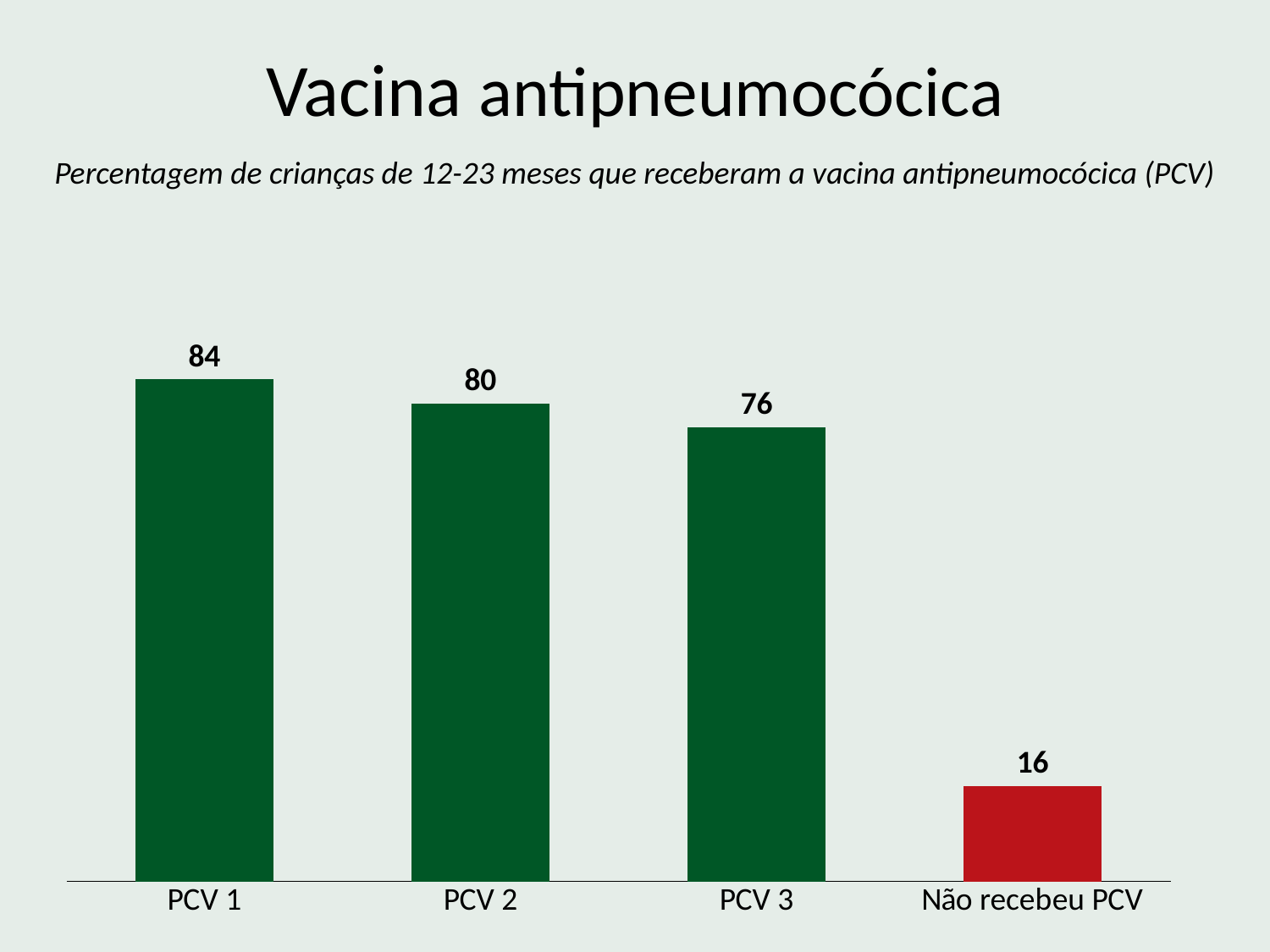

Vacina antipneumocócica
Percentagem de crianças de 12-23 meses que receberam a vacina antipneumocócica (PCV)

### Chart

| Category | Column1 |
|---|---|
| PCV 1 | 84.0 |
| PCV 2 | 80.0 |
| PCV 3 | 76.0 |
| Não recebeu PCV | 16.0 |